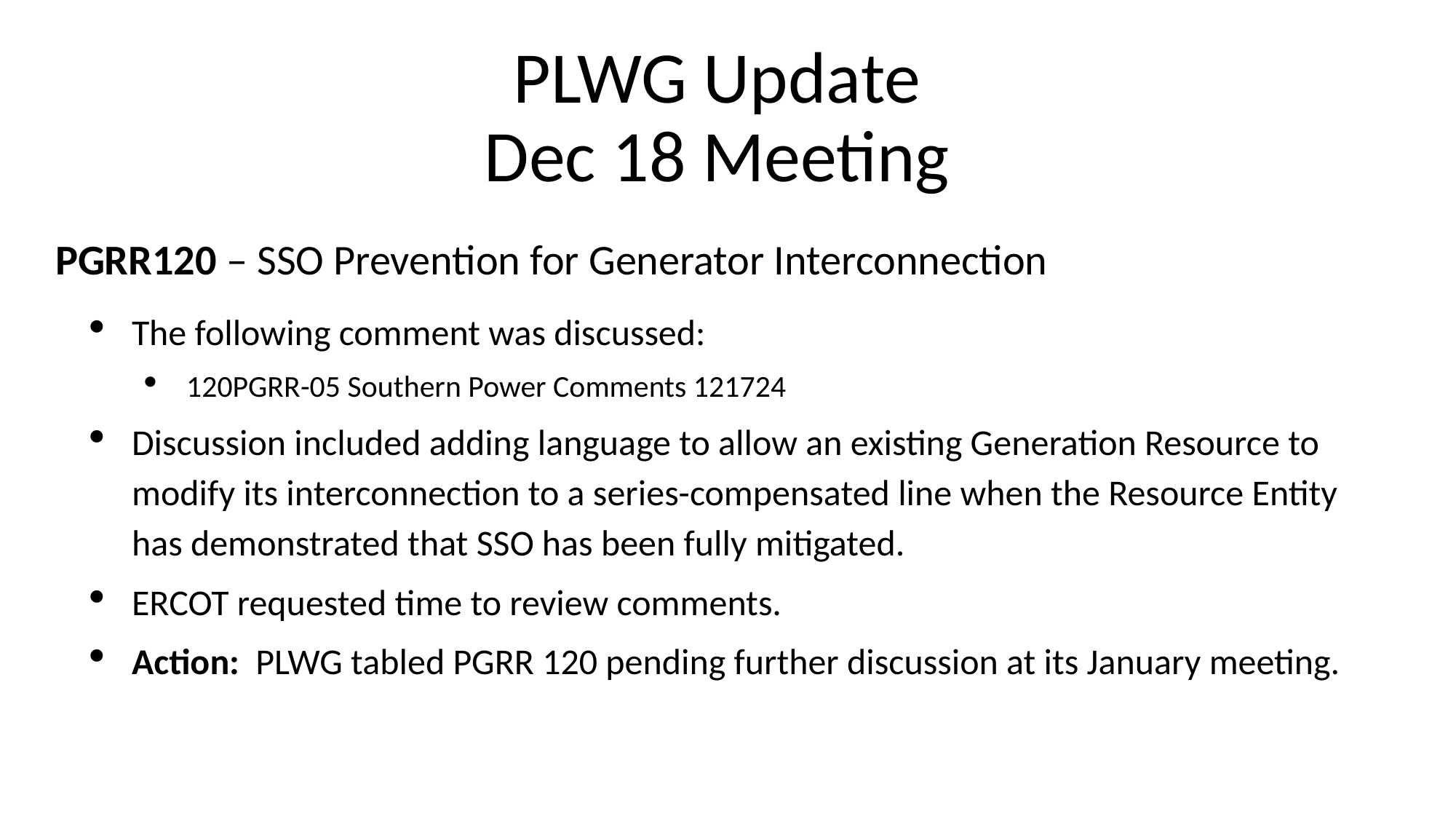

# PLWG Update Dec 18 Meeting
PGRR120 – SSO Prevention for Generator Interconnection
The following comment was discussed:
120PGRR-05 Southern Power Comments 121724
Discussion included adding language to allow an existing Generation Resource to modify its interconnection to a series-compensated line when the Resource Entity has demonstrated that SSO has been fully mitigated.
ERCOT requested time to review comments.
Action:  PLWG tabled PGRR 120 pending further discussion at its January meeting.